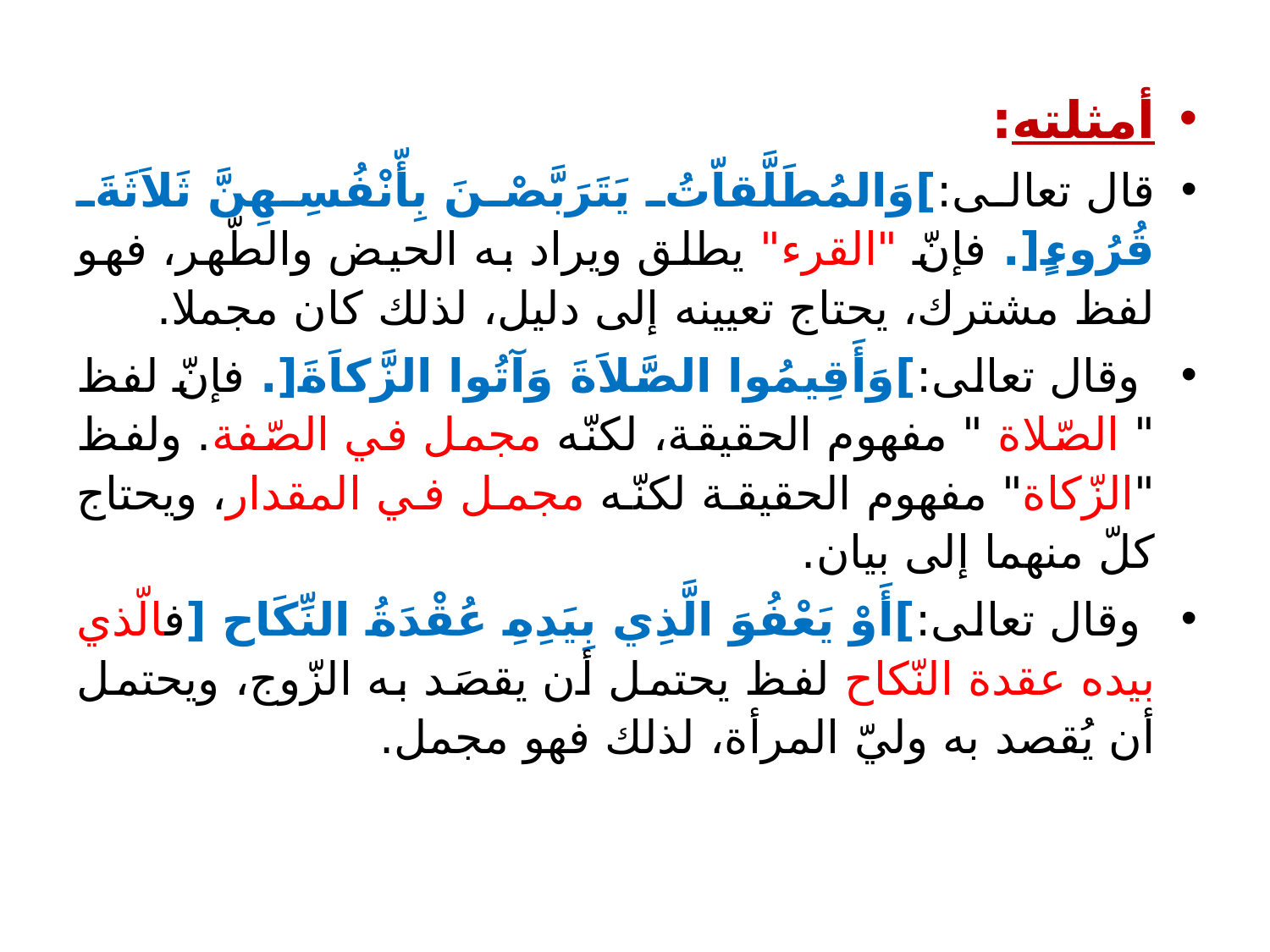

أمثلته:
قال تعالى:]وَالمُطَلَّقاّتُ يَتَرَبَّصْنَ بِأّنْفُسِهِنَّ ثَلاَثَةَ قُرُوءٍ[. فإنّ "القرء" يطلق ويراد به الحيض والطّهر، فهو لفظ مشترك، يحتاج تعيينه إلى دليل، لذلك كان مجملا.
 وقال تعالى:]وَأَقِيمُوا الصَّلاَةَ وَآتُوا الزَّكاَةَ[. فإنّ لفظ " الصّلاة " مفهوم الحقيقة، لكنّه مجمل في الصّفة. ولفظ "الزّكاة" مفهوم الحقيقة لكنّه مجمل في المقدار، ويحتاج كلّ منهما إلى بيان.
 وقال تعالى:]أَوْ يَعْفُوَ الَّذِي بِيَدِهِ عُقْدَةُ النِّكَاح [فالّذي بيده عقدة النّكاح لفظ يحتمل أن يقصَد به الزّوج، ويحتمل أن يُقصد به وليّ المرأة، لذلك فهو مجمل.